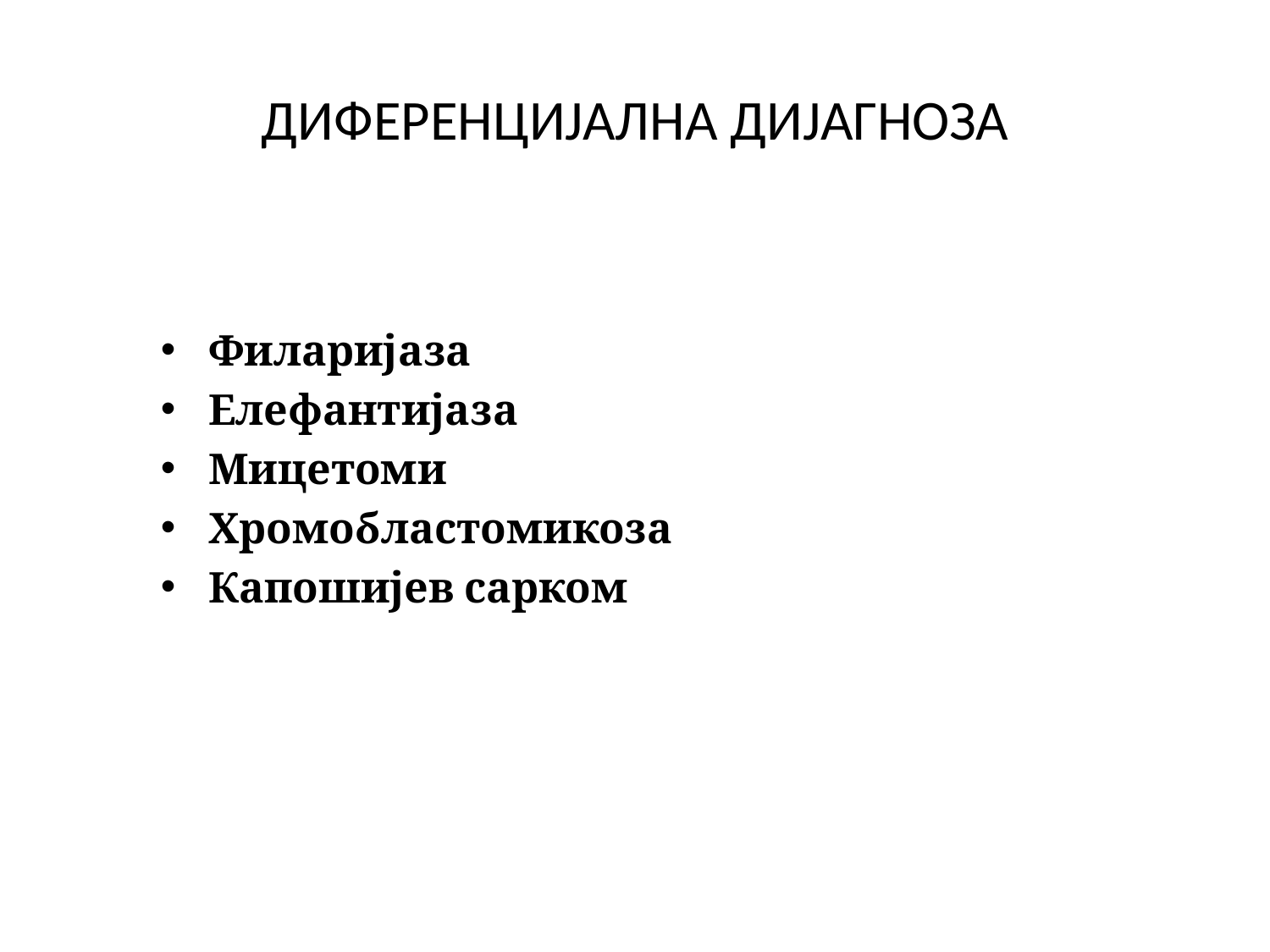

# ДИФЕРЕНЦИЈАЛНА ДИЈАГНОЗА
Филаријаза
Елефантијаза
Мицетоми
Хромобластомикоза
Капошијев сарком